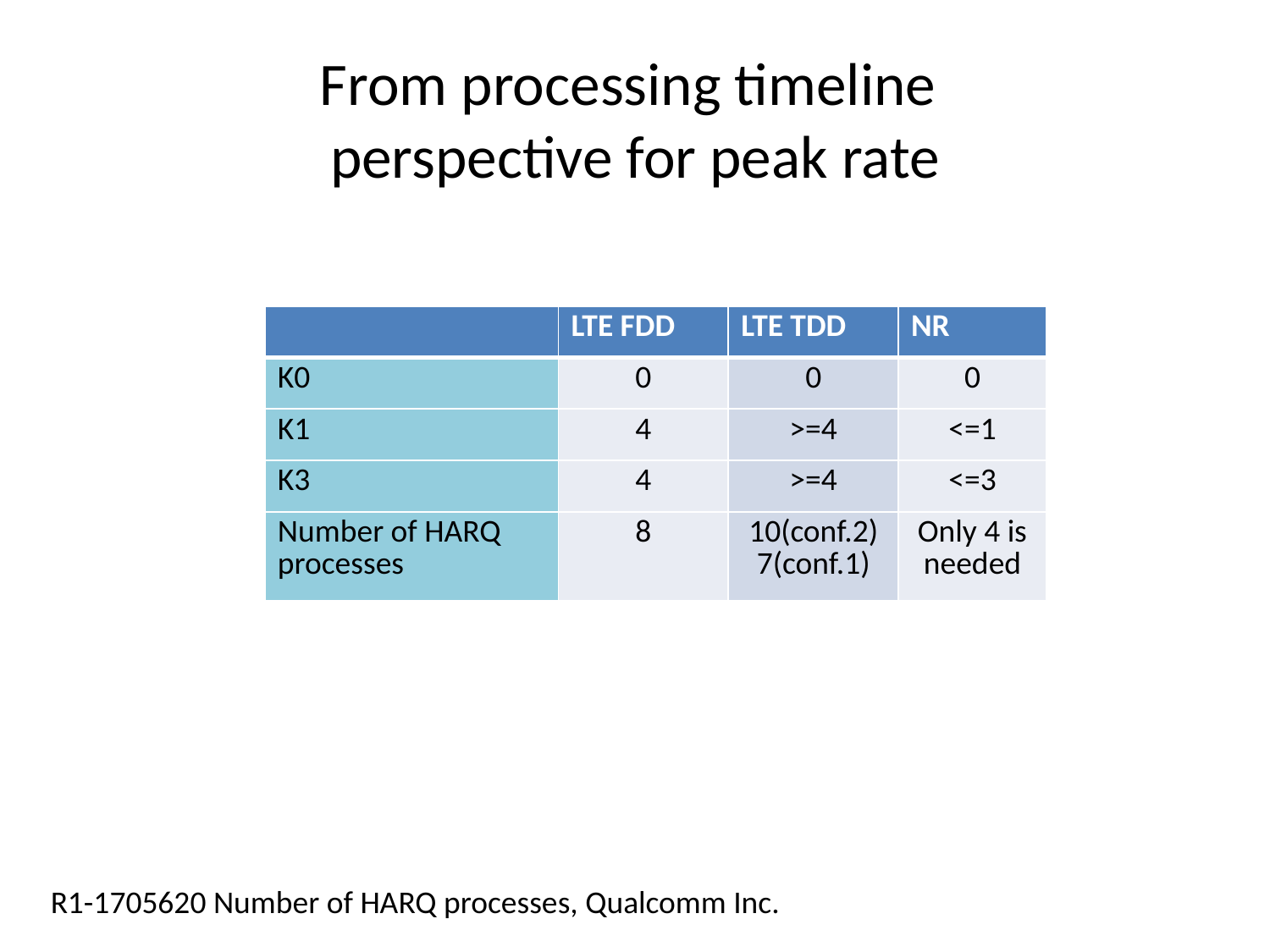

# From processing timeline perspective for peak rate
|  | LTE FDD | LTE TDD | NR |
| --- | --- | --- | --- |
| K0 | 0 | 0 | 0 |
| K1 | 4 | >=4 | <=1 |
| K3 | 4 | >=4 | <=3 |
| Number of HARQ processes | 8 | 10(conf.2) 7(conf.1) | Only 4 is needed |
R1-1705620 Number of HARQ processes, Qualcomm Inc.